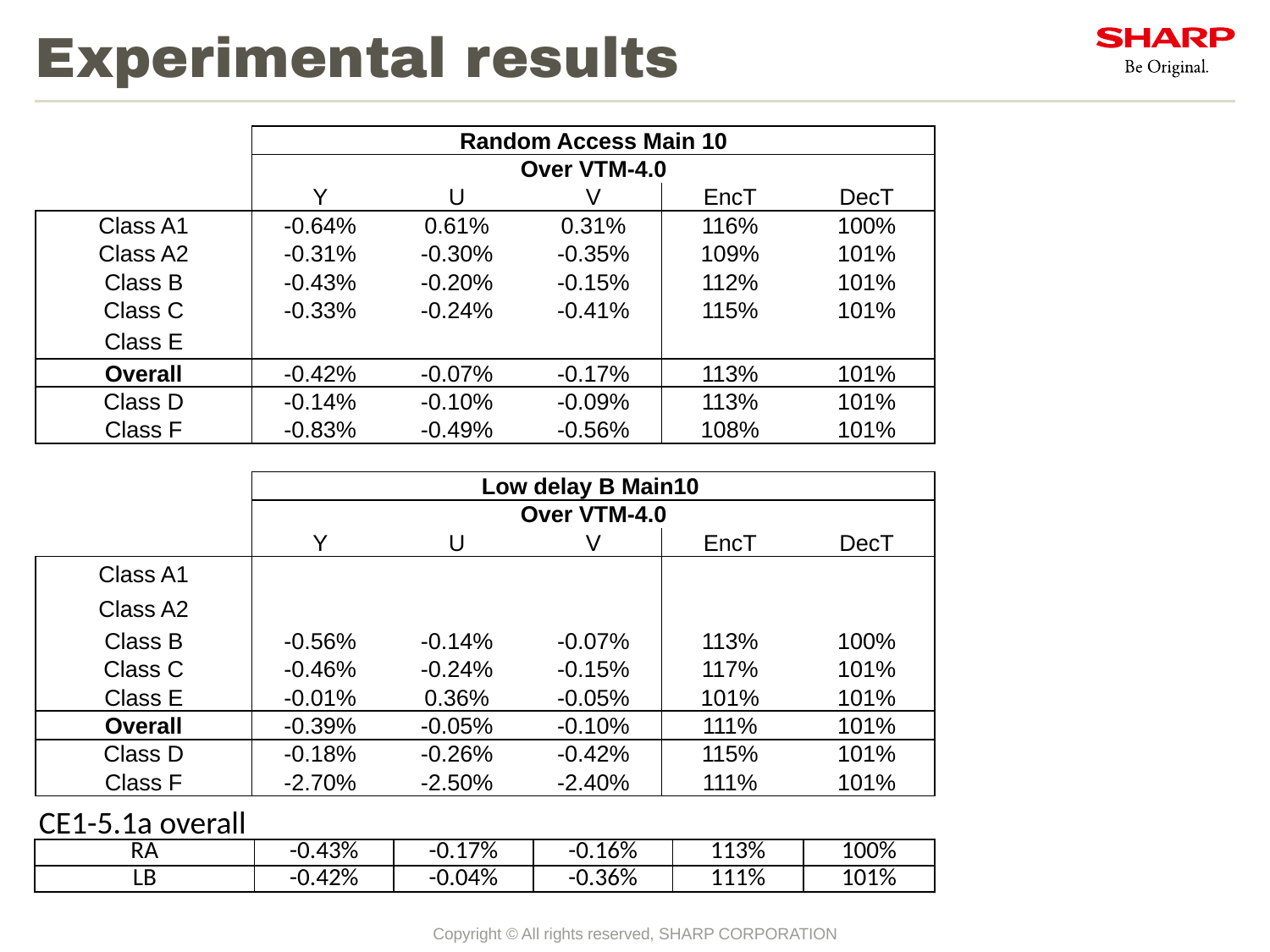

# Experimental results
|  | Random Access Main 10 |  |  |  |  |
| --- | --- | --- | --- | --- | --- |
|  | Over VTM-4.0 |  |  |  |  |
|  | Y | U | V | EncT | DecT |
| Class A1 | -0.64% | 0.61% | 0.31% | 116% | 100% |
| Class A2 | -0.31% | -0.30% | -0.35% | 109% | 101% |
| Class B | -0.43% | -0.20% | -0.15% | 112% | 101% |
| Class C | -0.33% | -0.24% | -0.41% | 115% | 101% |
| Class E |  |  |  |  |  |
| Overall | -0.42% | -0.07% | -0.17% | 113% | 101% |
| Class D | -0.14% | -0.10% | -0.09% | 113% | 101% |
| Class F | -0.83% | -0.49% | -0.56% | 108% | 101% |
|  |  |  |  |  |  |
|  | Low delay B Main10 |  |  |  |  |
|  | Over VTM-4.0 |  |  |  |  |
|  | Y | U | V | EncT | DecT |
| Class A1 |  |  |  |  |  |
| Class A2 |  |  |  |  |  |
| Class B | -0.56% | -0.14% | -0.07% | 113% | 100% |
| Class C | -0.46% | -0.24% | -0.15% | 117% | 101% |
| Class E | -0.01% | 0.36% | -0.05% | 101% | 101% |
| Overall | -0.39% | -0.05% | -0.10% | 111% | 101% |
| Class D | -0.18% | -0.26% | -0.42% | 115% | 101% |
| Class F | -2.70% | -2.50% | -2.40% | 111% | 101% |
CE1-5.1a overall
| RA | -0.43% | -0.17% | -0.16% | 113% | 100% |
| --- | --- | --- | --- | --- | --- |
| LB | -0.42% | -0.04% | -0.36% | 111% | 101% |
Copyright © All rights reserved, SHARP CORPORATION